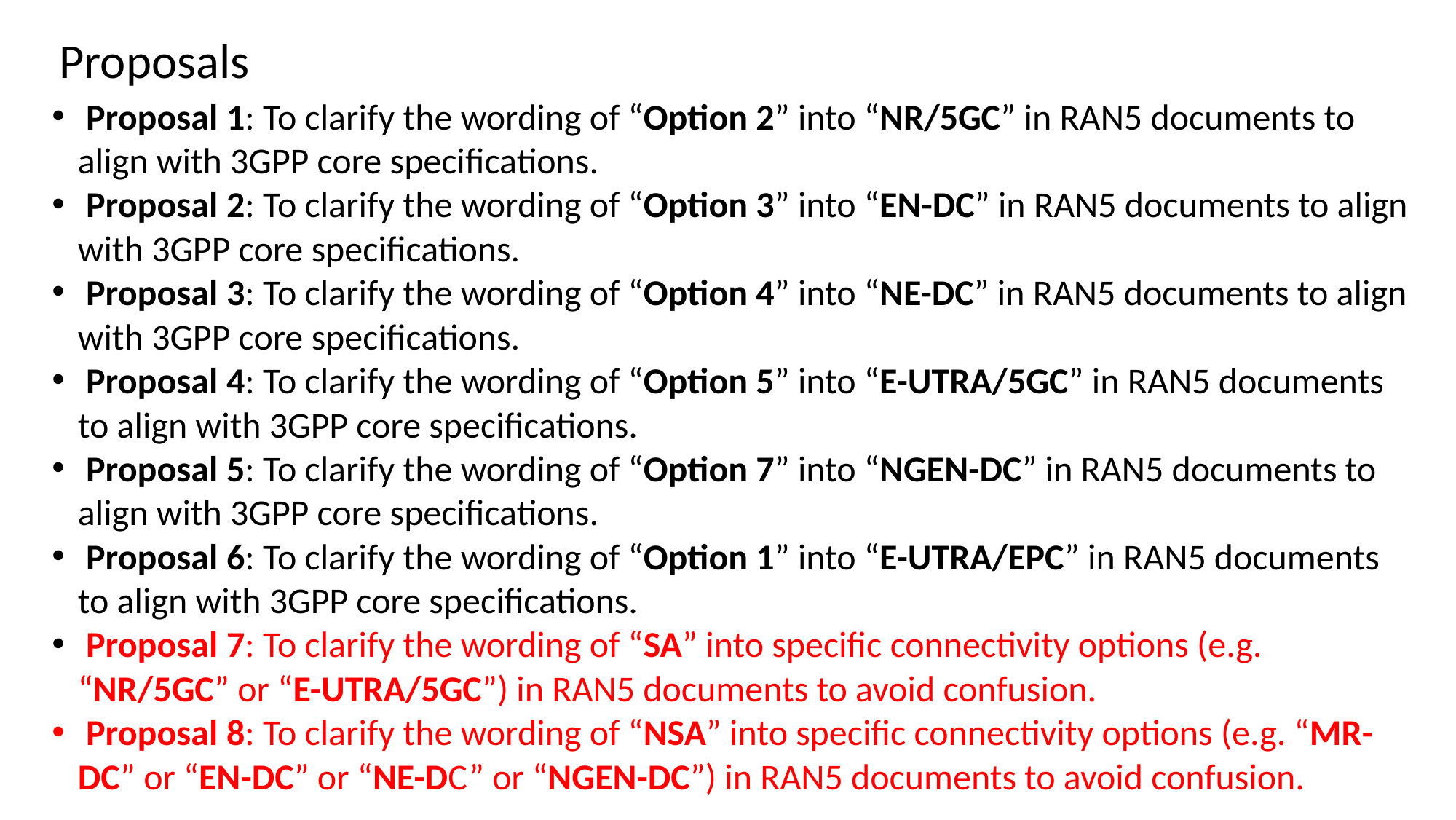

# Proposals
 Proposal 1: To clarify the wording of “Option 2” into “NR/5GC” in RAN5 documents to align with 3GPP core specifications.
 Proposal 2: To clarify the wording of “Option 3” into “EN-DC” in RAN5 documents to align with 3GPP core specifications.
 Proposal 3: To clarify the wording of “Option 4” into “NE-DC” in RAN5 documents to align with 3GPP core specifications.
 Proposal 4: To clarify the wording of “Option 5” into “E-UTRA/5GC” in RAN5 documents to align with 3GPP core specifications.
 Proposal 5: To clarify the wording of “Option 7” into “NGEN-DC” in RAN5 documents to align with 3GPP core specifications.
 Proposal 6: To clarify the wording of “Option 1” into “E-UTRA/EPC” in RAN5 documents to align with 3GPP core specifications.
 Proposal 7: To clarify the wording of “SA” into specific connectivity options (e.g. “NR/5GC” or “E-UTRA/5GC”) in RAN5 documents to avoid confusion.
 Proposal 8: To clarify the wording of “NSA” into specific connectivity options (e.g. “MR-DC” or “EN-DC” or “NE-DC” or “NGEN-DC”) in RAN5 documents to avoid confusion.